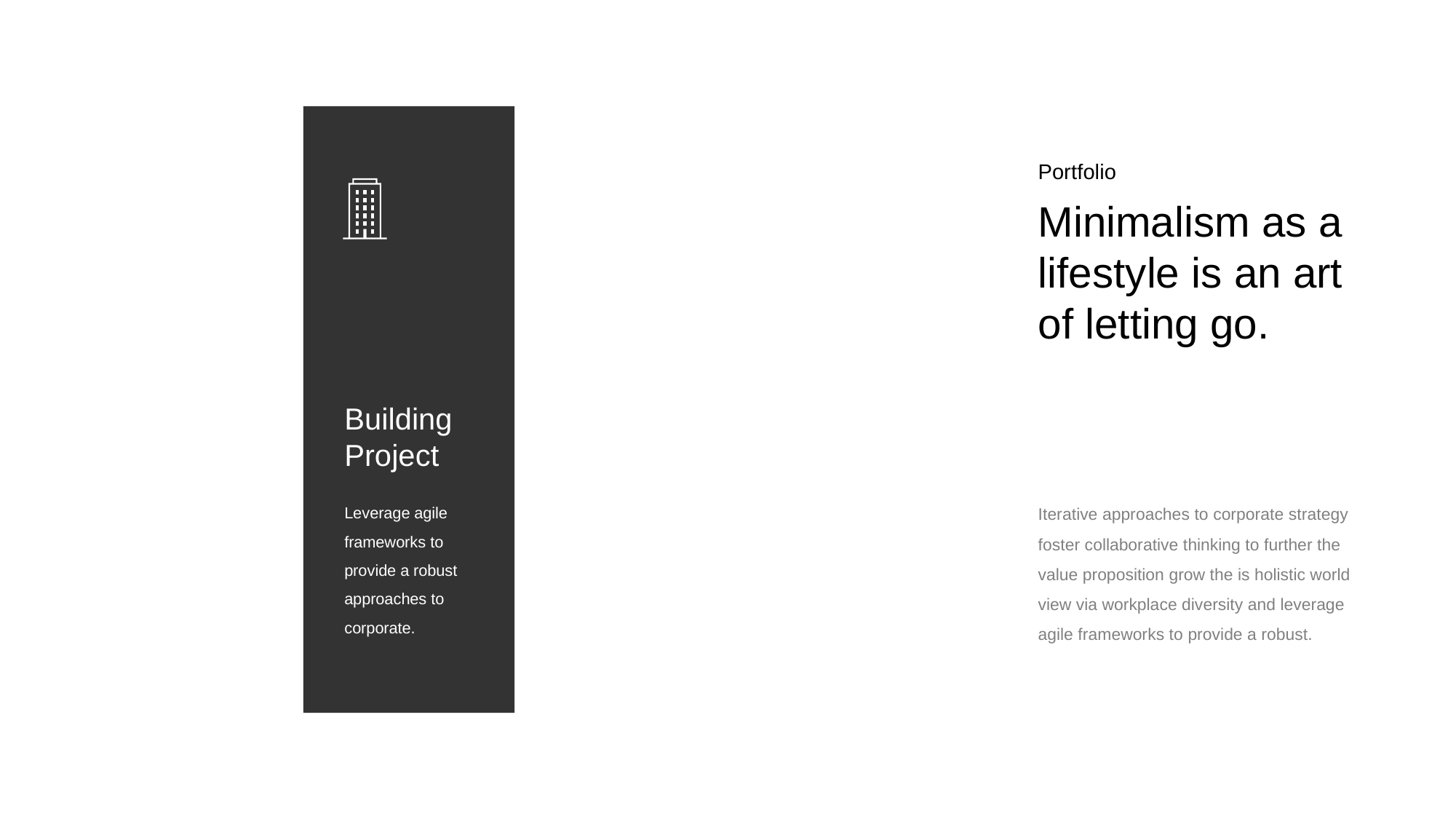

Portfolio

Minimalism as a lifestyle is an art of letting go.
Building Project
Leverage agile frameworks to provide a robust approaches to corporate.
Iterative approaches to corporate strategy foster collaborative thinking to further the value proposition grow the is holistic world view via workplace diversity and leverage agile frameworks to provide a robust.